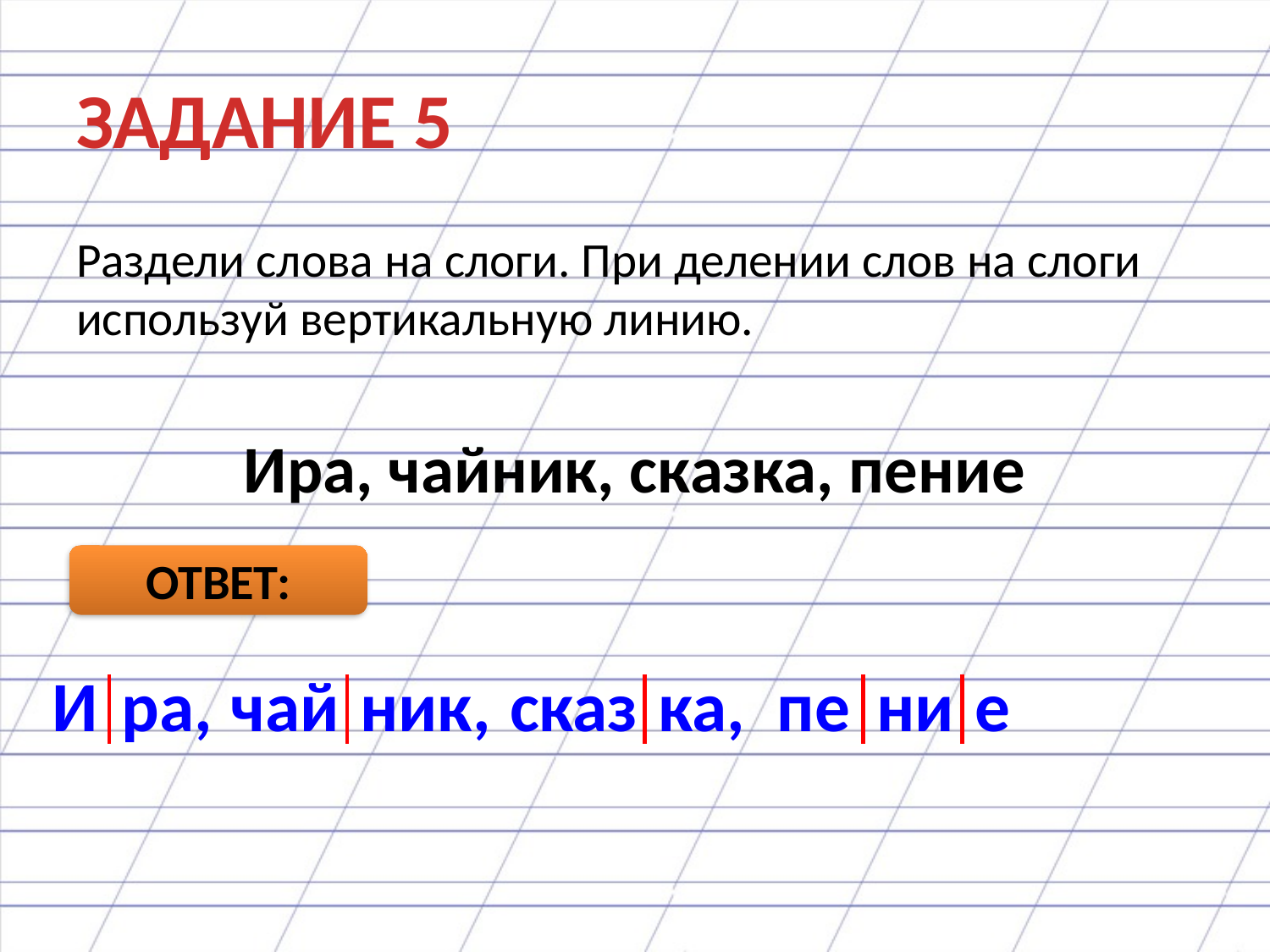

# ЗАДАНИЕ 5
Раздели слова на слоги. При делении слов на слоги используй вертикальную линию.

Ира, чайник, сказка, пение
ОТВЕТ:
И

ра,

чай

ник,

сказ
ка,
пе
ни
е